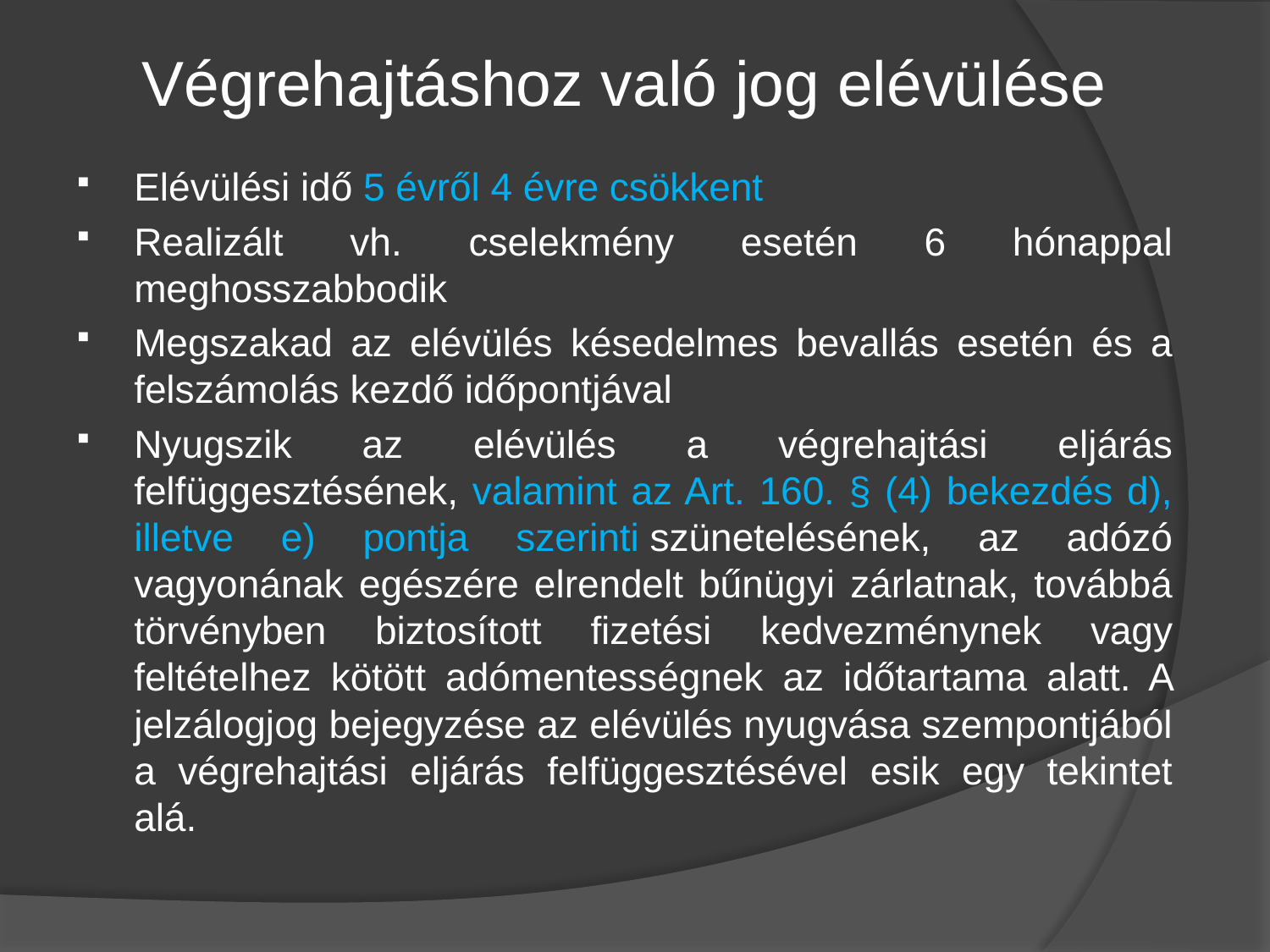

# Végrehajtáshoz való jog elévülése
Elévülési idő 5 évről 4 évre csökkent
Realizált vh. cselekmény esetén 6 hónappal meghosszabbodik
Megszakad az elévülés késedelmes bevallás esetén és a felszámolás kezdő időpontjával
Nyugszik az elévülés a végrehajtási eljárás felfüggesztésének, valamint az Art. 160. § (4) bekezdés d), illetve e) pontja szerinti szünetelésének, az adózó vagyonának egészére elrendelt bűnügyi zárlatnak, továbbá törvényben biztosított fizetési kedvezménynek vagy feltételhez kötött adómentességnek az időtartama alatt. A jelzálogjog bejegyzése az elévülés nyugvása szempontjából a végrehajtási eljárás felfüggesztésével esik egy tekintet alá.